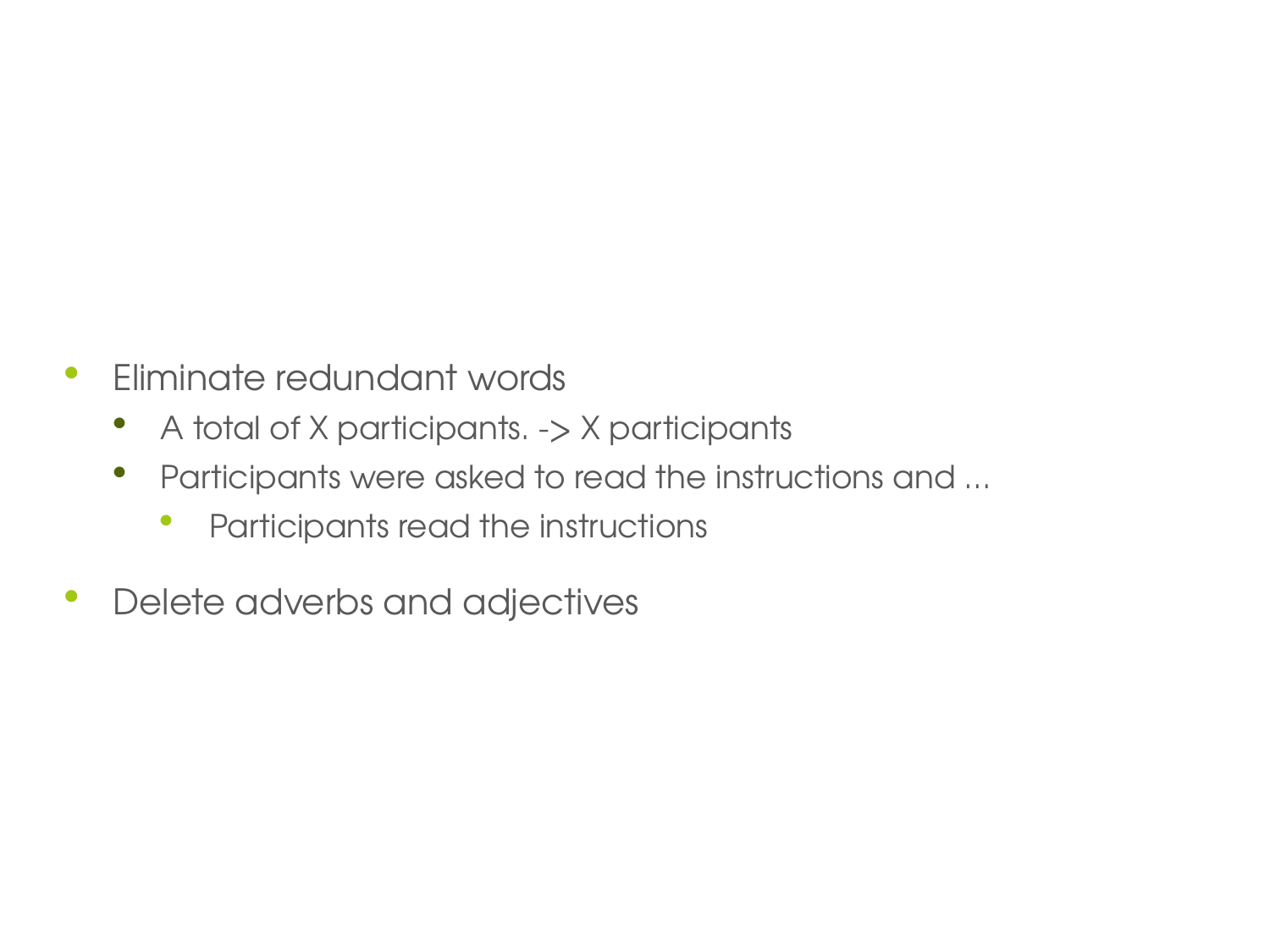

#
Eliminate redundant words
A total of X participants. -> X participants
Participants were asked to read the instructions and …
Participants read the instructions
Delete adverbs and adjectives